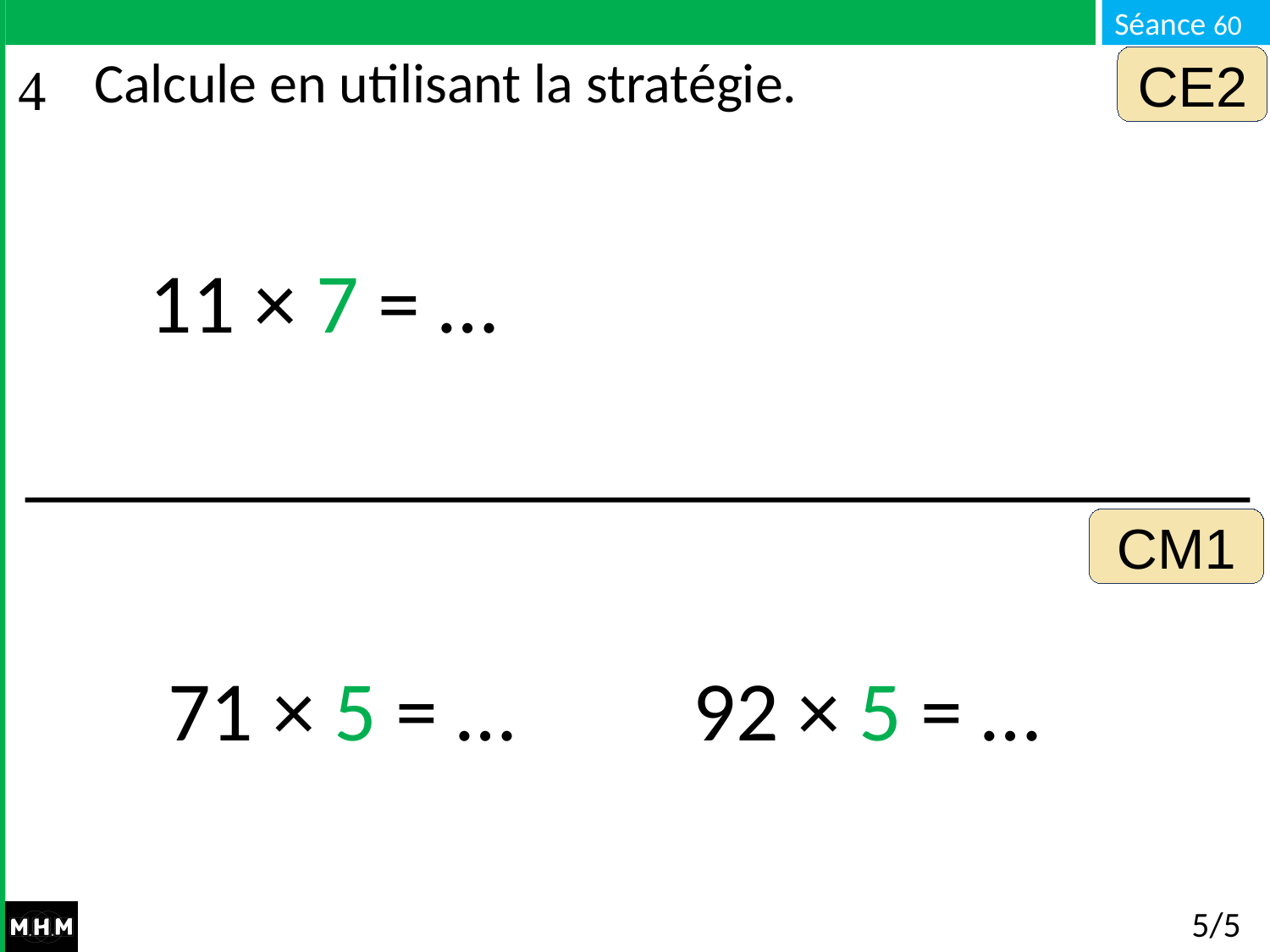

CE2
# Calcule en utilisant la stratégie.
11 × 7 = …

CM1
71 × 5 = …
92 × 5 = …
5/5